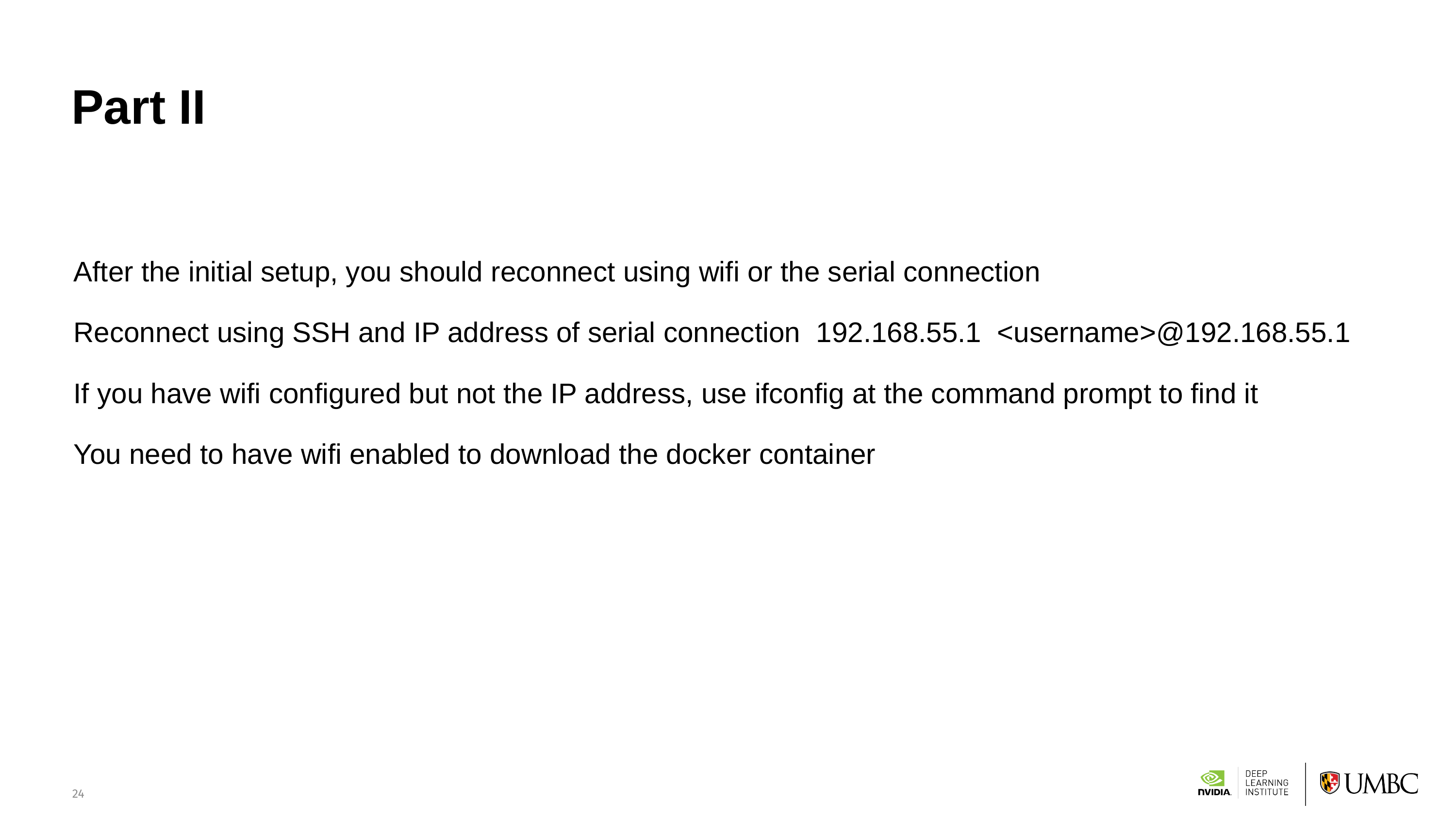

24
# Part II
After the initial setup, you should reconnect using wifi or the serial connection
Reconnect using SSH and IP address of serial connection  192.168.55.1  <username>@192.168.55.1
If you have wifi configured but not the IP address, use ifconfig at the command prompt to find it
You need to have wifi enabled to download the docker container